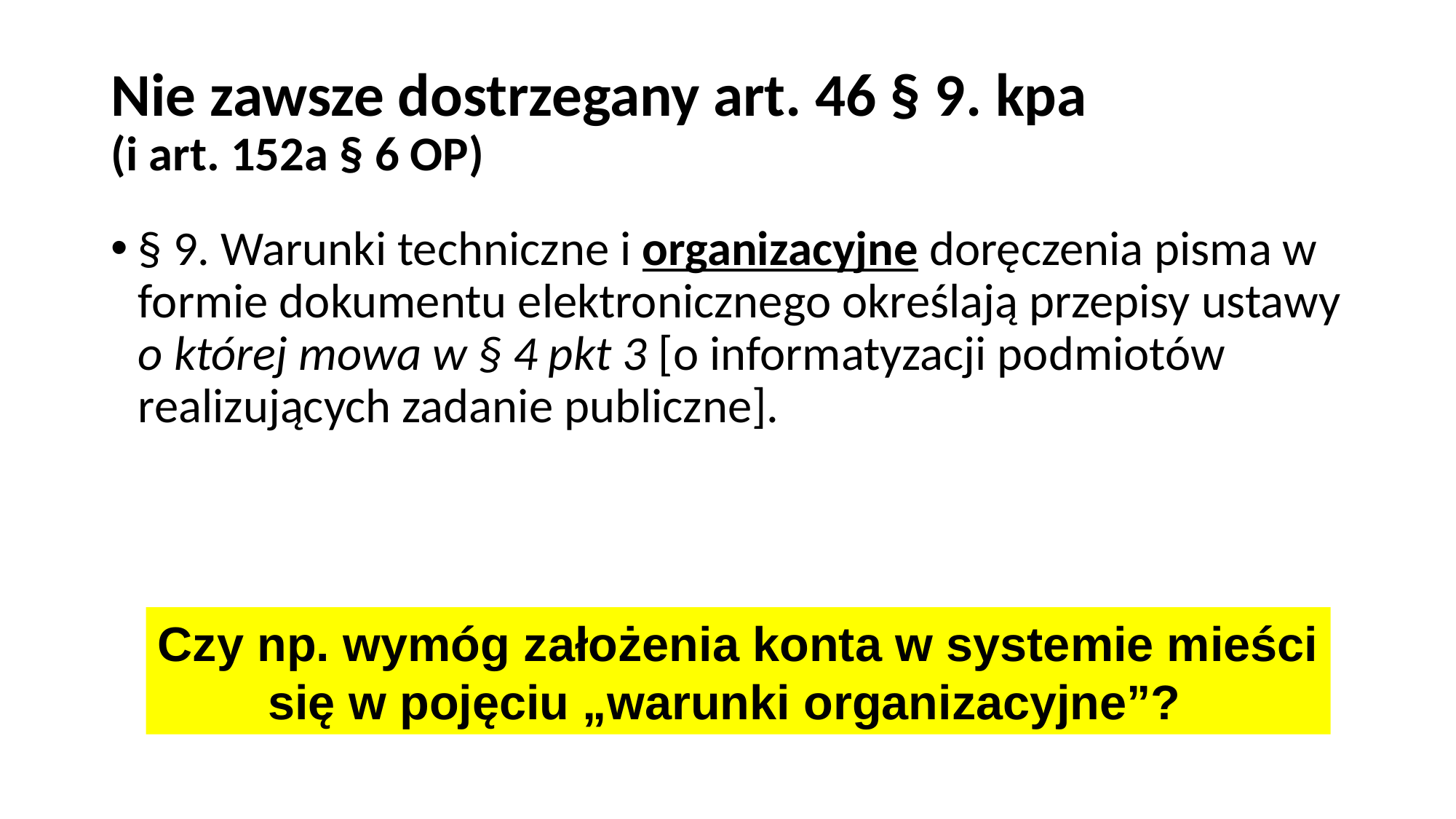

# Nie zawsze dostrzegany art. 46 § 9. kpa (i art. 152a § 6 OP)
§ 9. Warunki techniczne i organizacyjne doręczenia pisma w formie dokumentu elektronicznego określają przepisy ustawy o której mowa w § 4 pkt 3 [o informatyzacji podmiotów realizujących zadanie publiczne].

Czy np. wymóg założenia konta w systemie mieści się w pojęciu „warunki organizacyjne”?